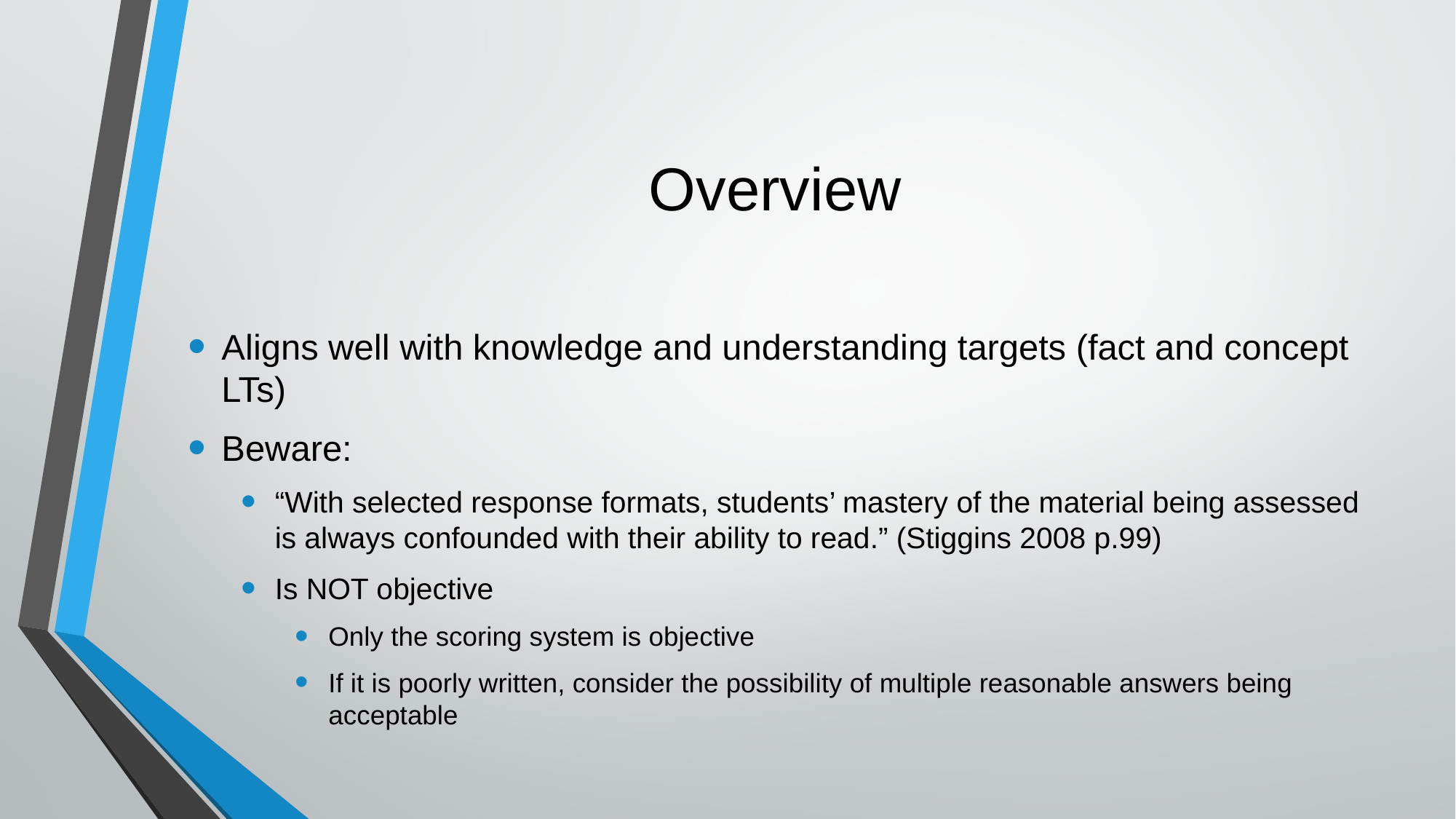

# Overview
Aligns well with knowledge and understanding targets (fact and concept LTs)
Beware:
“With selected response formats, students’ mastery of the material being assessed is always confounded with their ability to read.” (Stiggins 2008 p.99)
Is NOT objective
Only the scoring system is objective
If it is poorly written, consider the possibility of multiple reasonable answers being acceptable